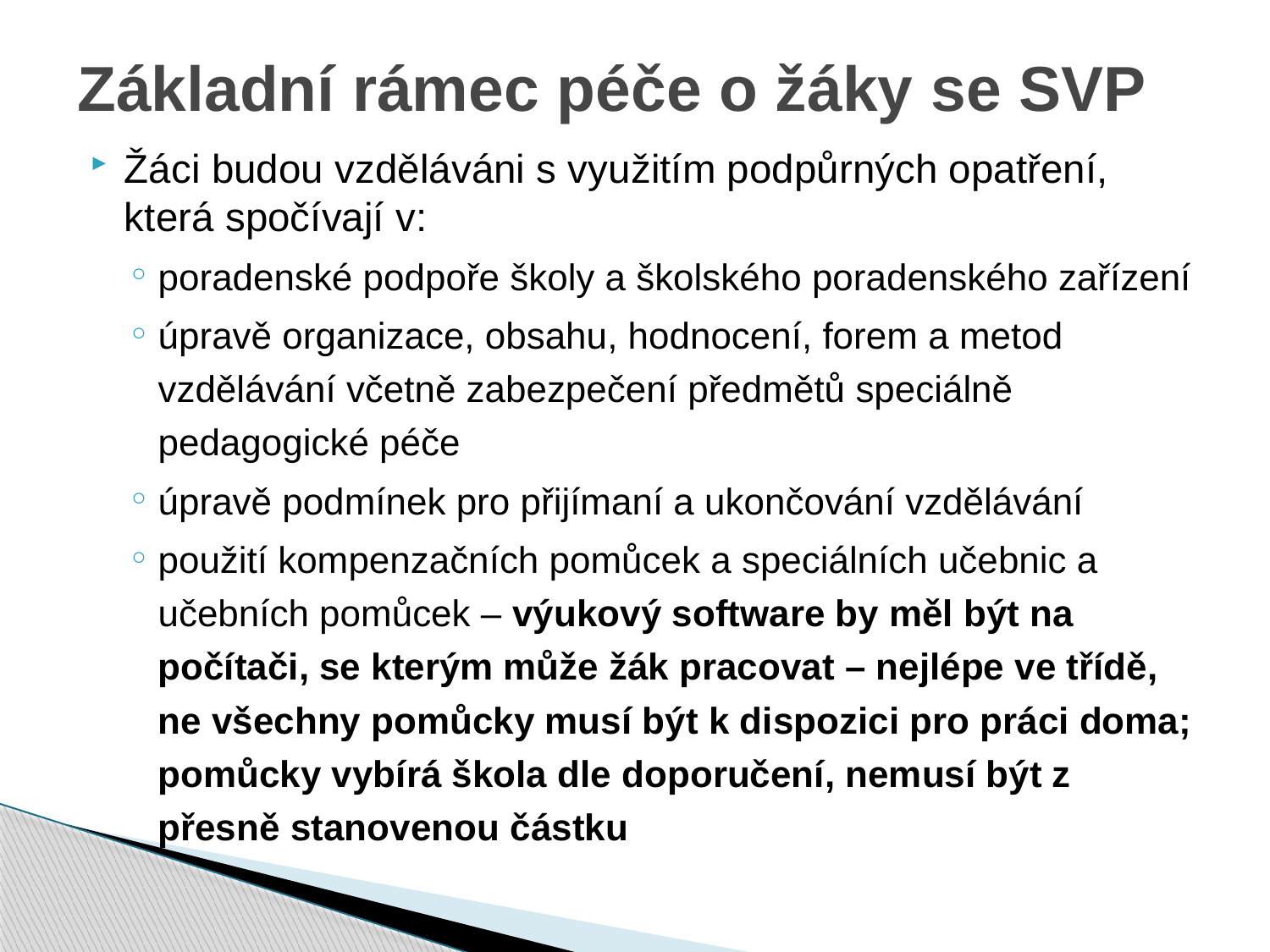

# Základní rámec péče o žáky se SVP
Žáci budou vzděláváni s využitím podpůrných opatření, která spočívají v:
poradenské podpoře školy a školského poradenského zařízení
úpravě organizace, obsahu, hodnocení, forem a metod vzdělávání včetně zabezpečení předmětů speciálně pedagogické péče
úpravě podmínek pro přijímaní a ukončování vzdělávání
použití kompenzačních pomůcek a speciálních učebnic a učebních pomůcek – výukový software by měl být na počítači, se kterým může žák pracovat – nejlépe ve třídě, ne všechny pomůcky musí být k dispozici pro práci doma; pomůcky vybírá škola dle doporučení, nemusí být z přesně stanovenou částku